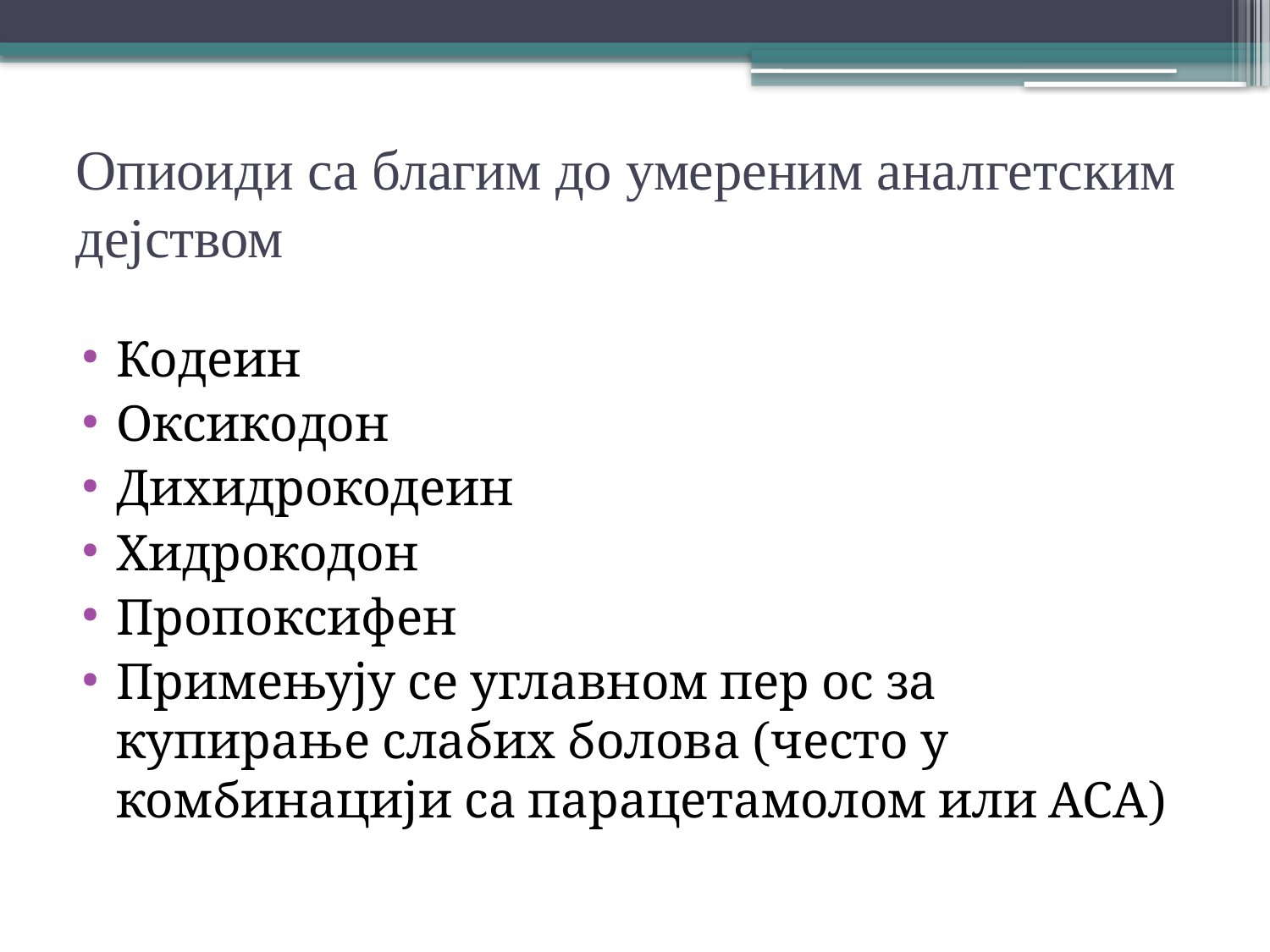

# Опиоиди са благим до умереним аналгетским дејством
Кодеин
Оксикодон
Дихидрокодеин
Хидрокодон
Пропоксифен
Примењују се углавном пер ос за купирање слабих болова (често у комбинацији са парацетамолом или АСА)